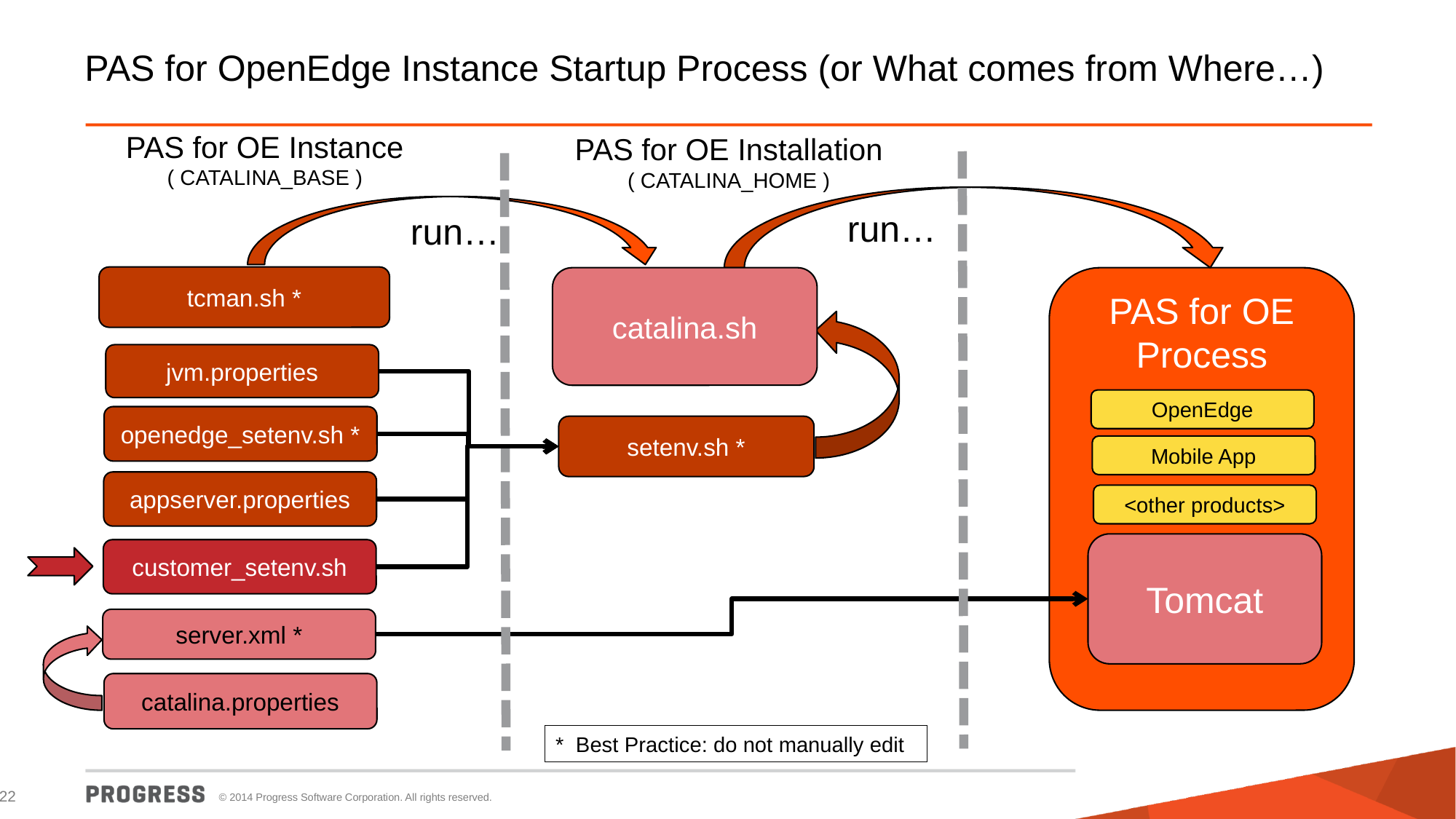

# PAS for OpenEdge Instance Startup Process (or What comes from Where…)
PAS for OE Instance
( CATALINA_BASE )
PAS for OE Installation
( CATALINA_HOME )
           run…
PAS for OE
Process
Tomcat
run…
tcman.sh *
catalina.sh

setenv.sh *
jvm.properties
openedge_setenv.sh *
appserver.properties
OpenEdge
Mobile App
<other products>
customer_setenv.sh

server.xml *

catalina.properties
*  Best Practice: do not manually edit